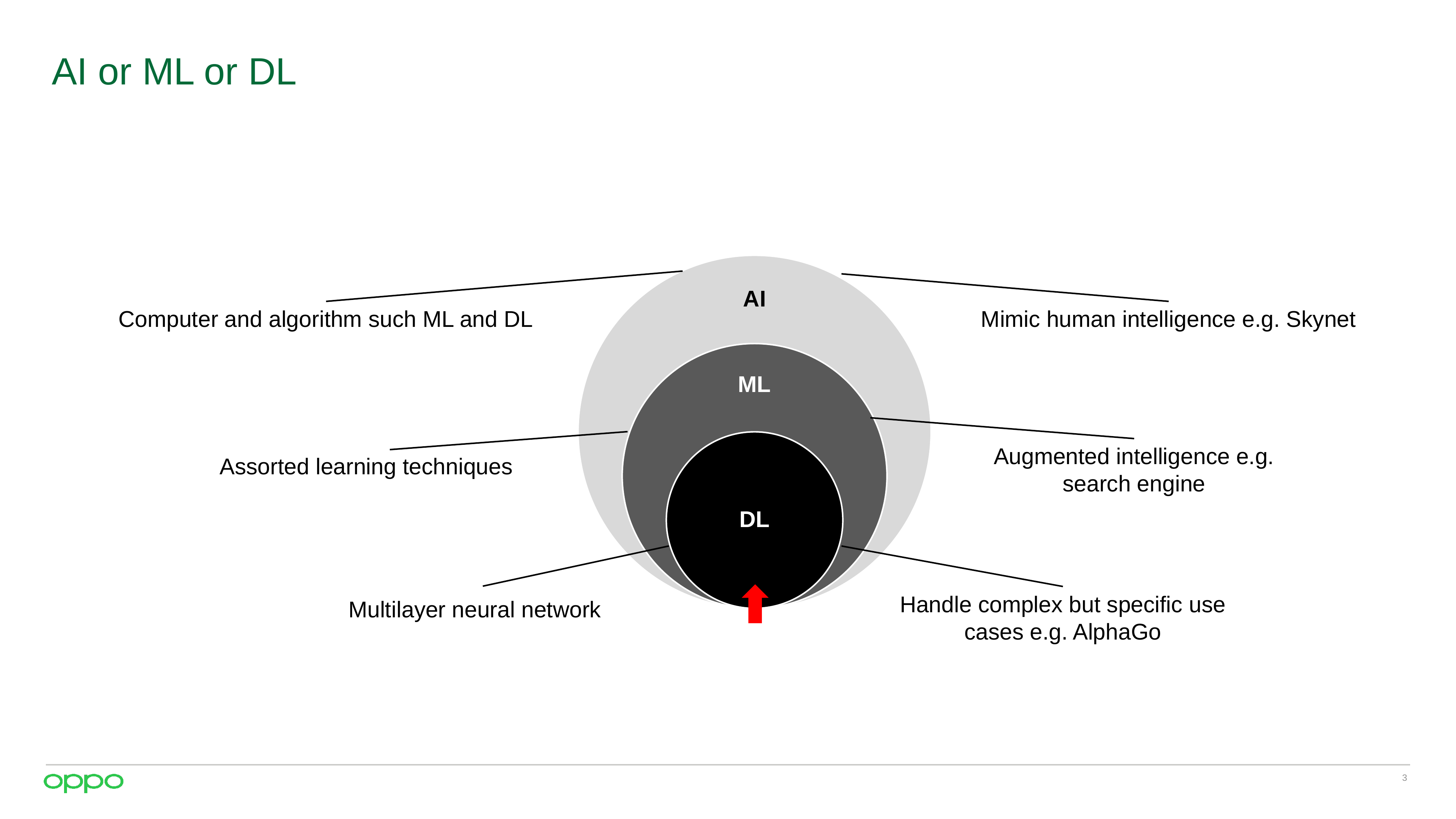

# AI or ML or DL
AI
ML
DL
Mimic human intelligence e.g. Skynet
Computer and algorithm such ML and DL
Augmented intelligence e.g. search engine
Assorted learning techniques

Handle complex but specific use cases e.g. AlphaGo
Multilayer neural network